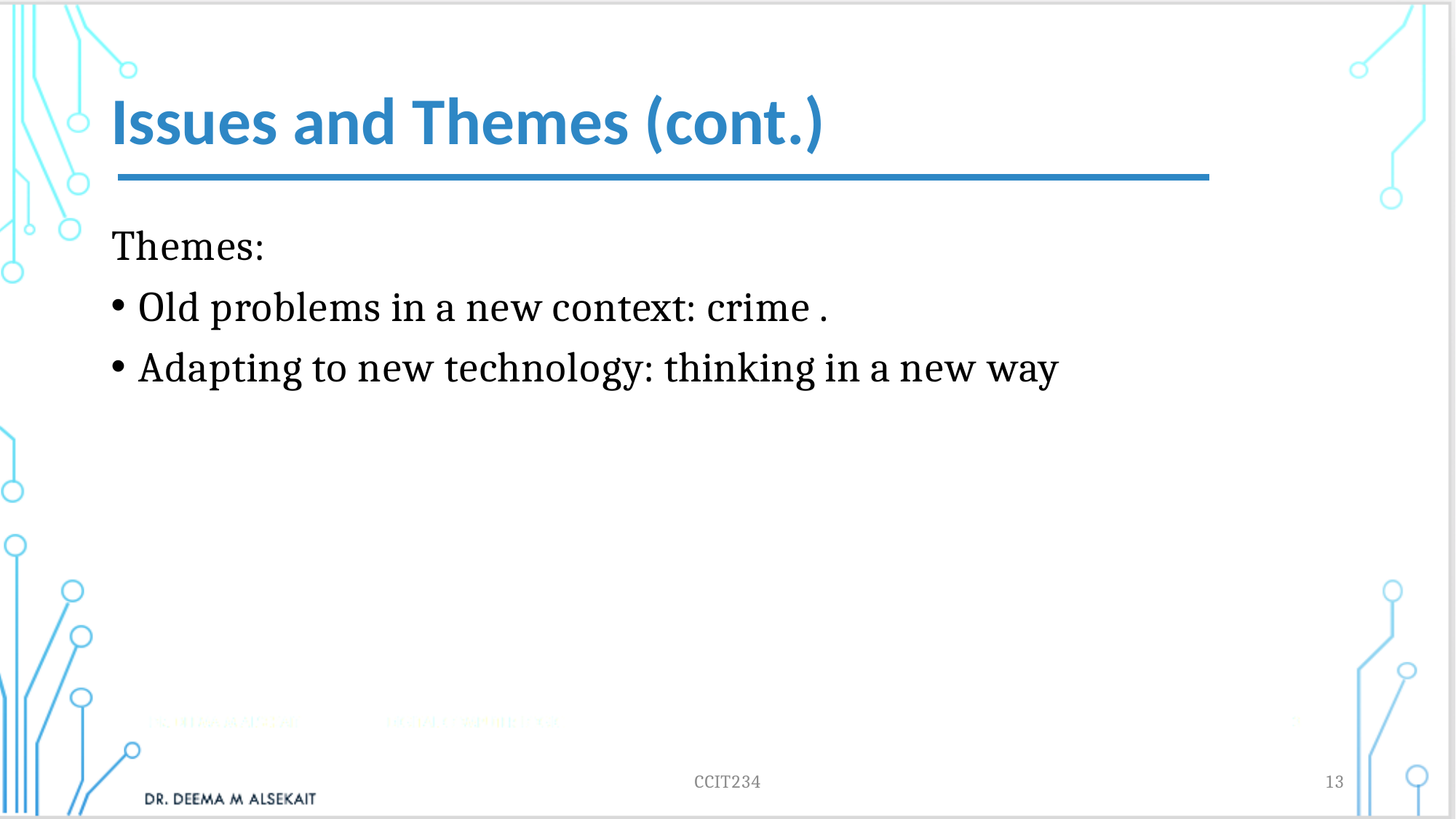

# Issues and Themes (cont.)
Themes:
Old problems in a new context: crime .
Adapting to new technology: thinking in a new way
CCIT234
13